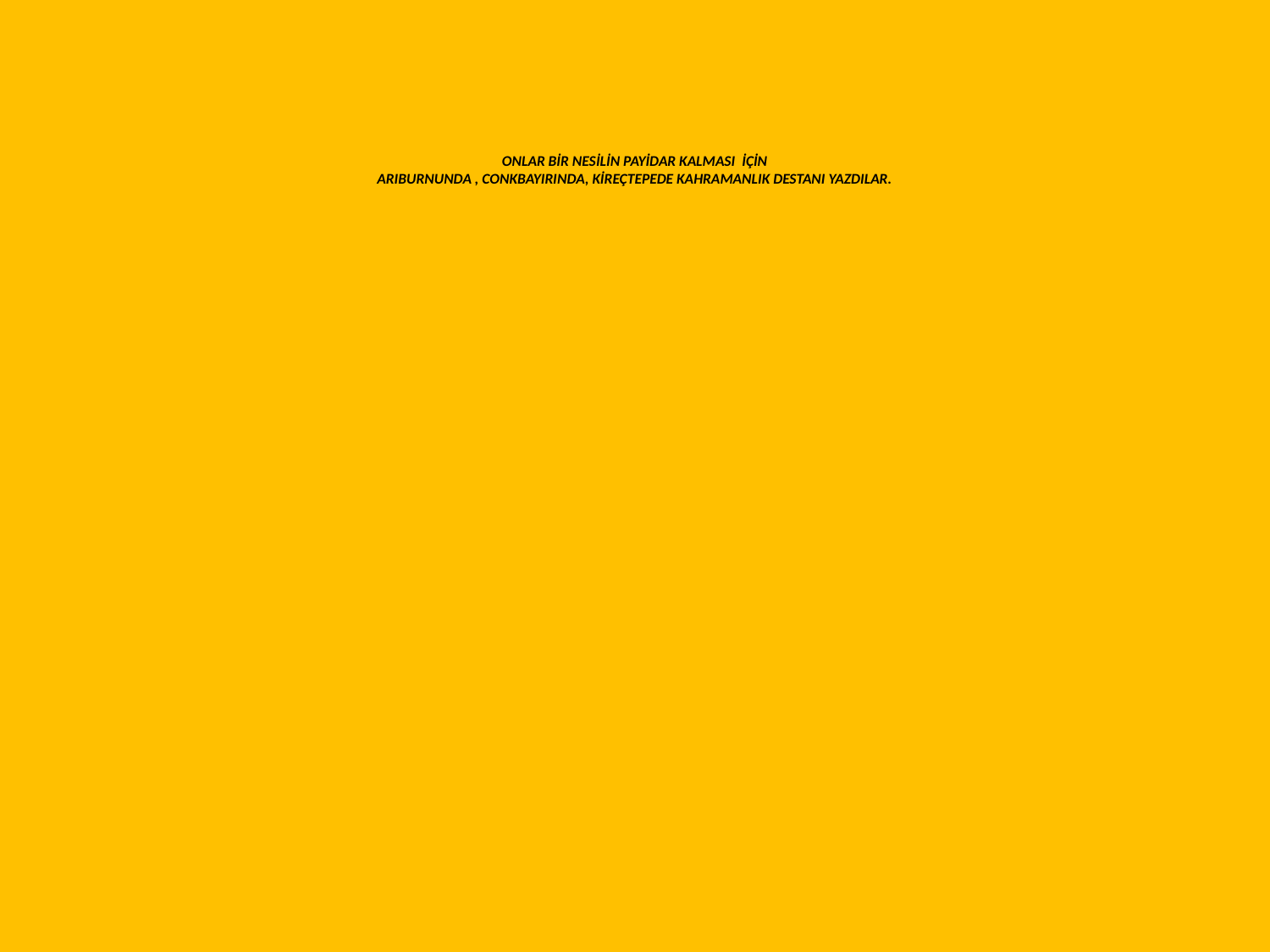

# ONLAR BİR NESİLİN PAYİDAR KALMASI  İÇİN ARIBURNUNDA , CONKBAYIRINDA, KİREÇTEPEDE KAHRAMANLIK DESTANI YAZDILAR.